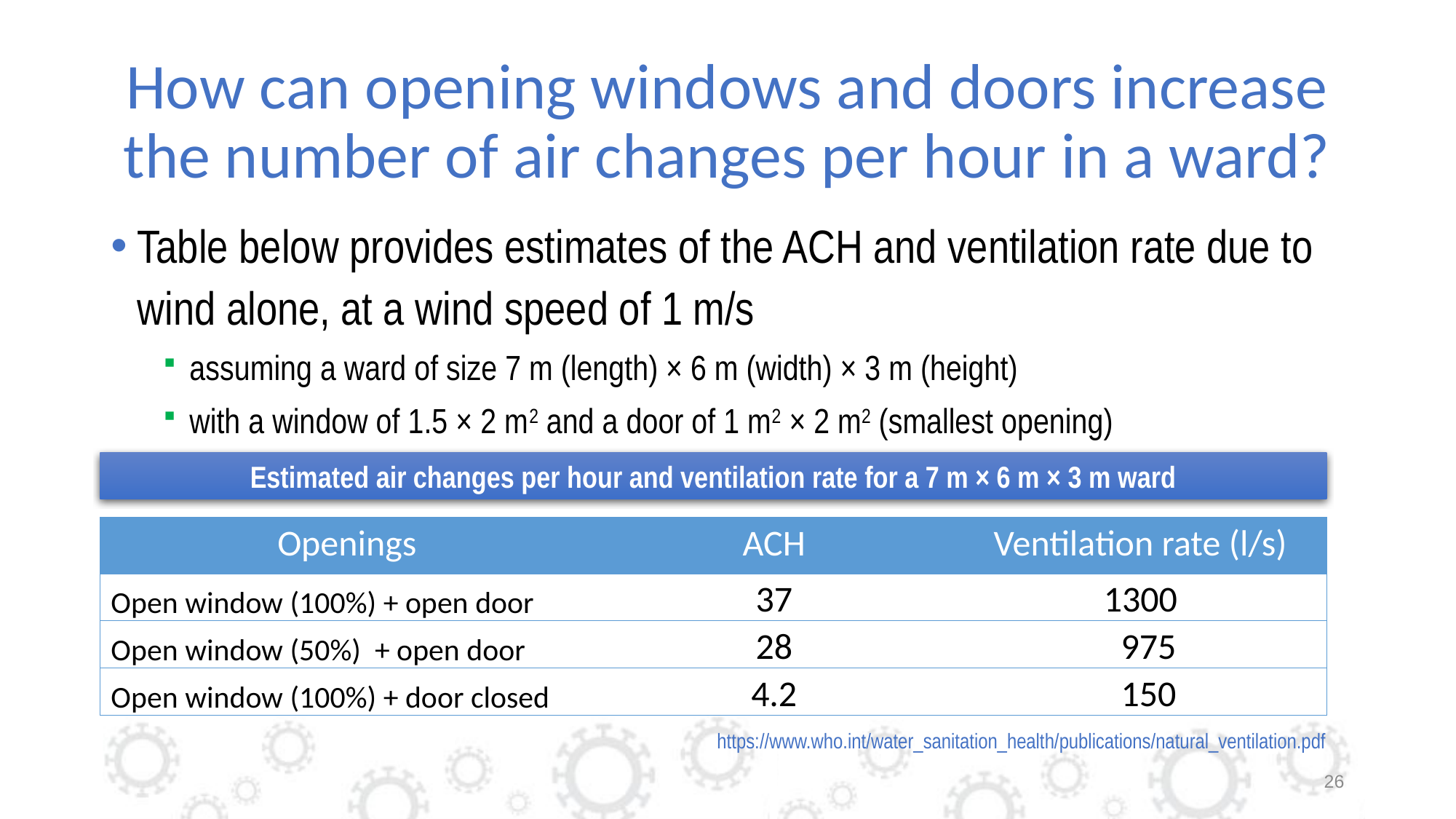

# How can opening windows and doors increase the number of air changes per hour in a ward?
Table below provides estimates of the ACH and ventilation rate due to wind alone, at a wind speed of 1 m/s
assuming a ward of size 7 m (length) × 6 m (width) × 3 m (height)
with a window of 1.5 × 2 m2 and a door of 1 m2 × 2 m2 (smallest opening)
Estimated air changes per hour and ventilation rate for a 7 m × 6 m × 3 m ward
| Openings | ACH | Ventilation rate (l/s) |
| --- | --- | --- |
| Open window (100%) + open door | 37 | 1300 |
| Open window (50%) + open door | 28 | 975 |
| Open window (100%) + door closed | 4.2 | 150 |
https://www.who.int/water_sanitation_health/publications/natural_ventilation.pdf
26